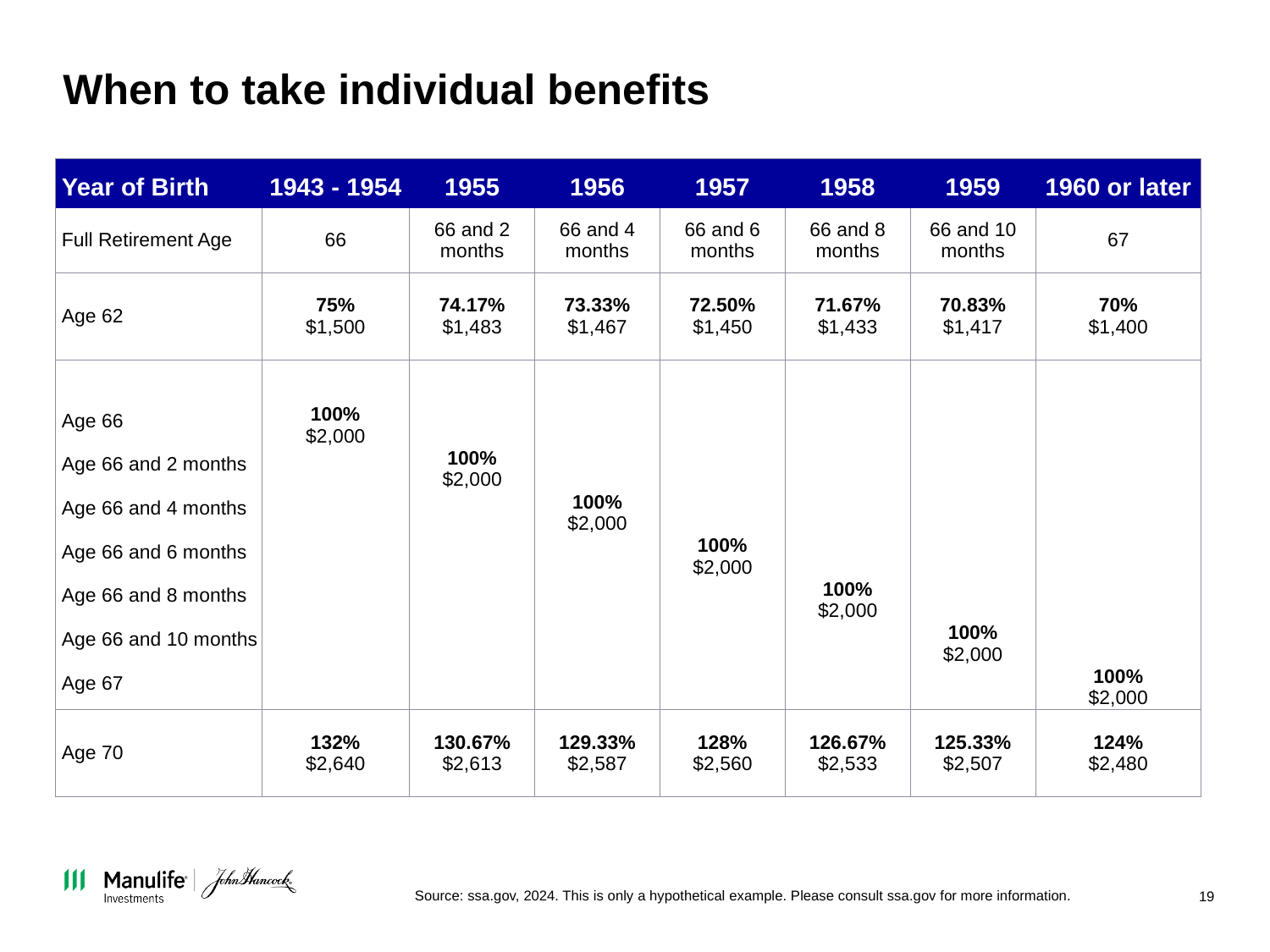

# When to take individual benefits
| Year of Birth | 1943 - 1954 | 1955 | 1956 | 1957 | 1958 | 1959 | 1960 or later |
| --- | --- | --- | --- | --- | --- | --- | --- |
| Full Retirement Age | 66 | 66 and 2 months | 66 and 4 months | 66 and 6 months | 66 and 8 months | 66 and 10 months | 67 |
| Age 62 | 75% $1,500 | 74.17% $1,483 | 73.33% $1,467 | 72.50% $1,450 | 71.67% $1,433 | 70.83% $1,417 | 70% $1,400 |
|  |  |  |  |  |  |  |  |
| Age 66 | 100% $2,000 |  |  |  |  |  |  |
| Age 66 and 2 months |  | 100% $2,000 |  |  |  |  |  |
| Age 66 and 4 months |  |  | 100% $2,000 |  |  |  |  |
| Age 66 and 6 months |  |  |  | 100% $2,000 |  |  |  |
| Age 66 and 8 months |  |  |  |  | 100% $2,000 |  |  |
| Age 66 and 10 months |  |  |  |  |  | 100% $2,000 |  |
| Age 67 |  |  |  |  |  |  | 100% $2,000 |
| Age 70 | 132% $2,640 | 130.67% $2,613 | 129.33% $2,587 | 128% $2,560 | 126.67% $2,533 | 125.33% $2,507 | 124% $2,480 |
Source: ssa.gov, 2024. This is only a hypothetical example. Please consult ssa.gov for more information.
19